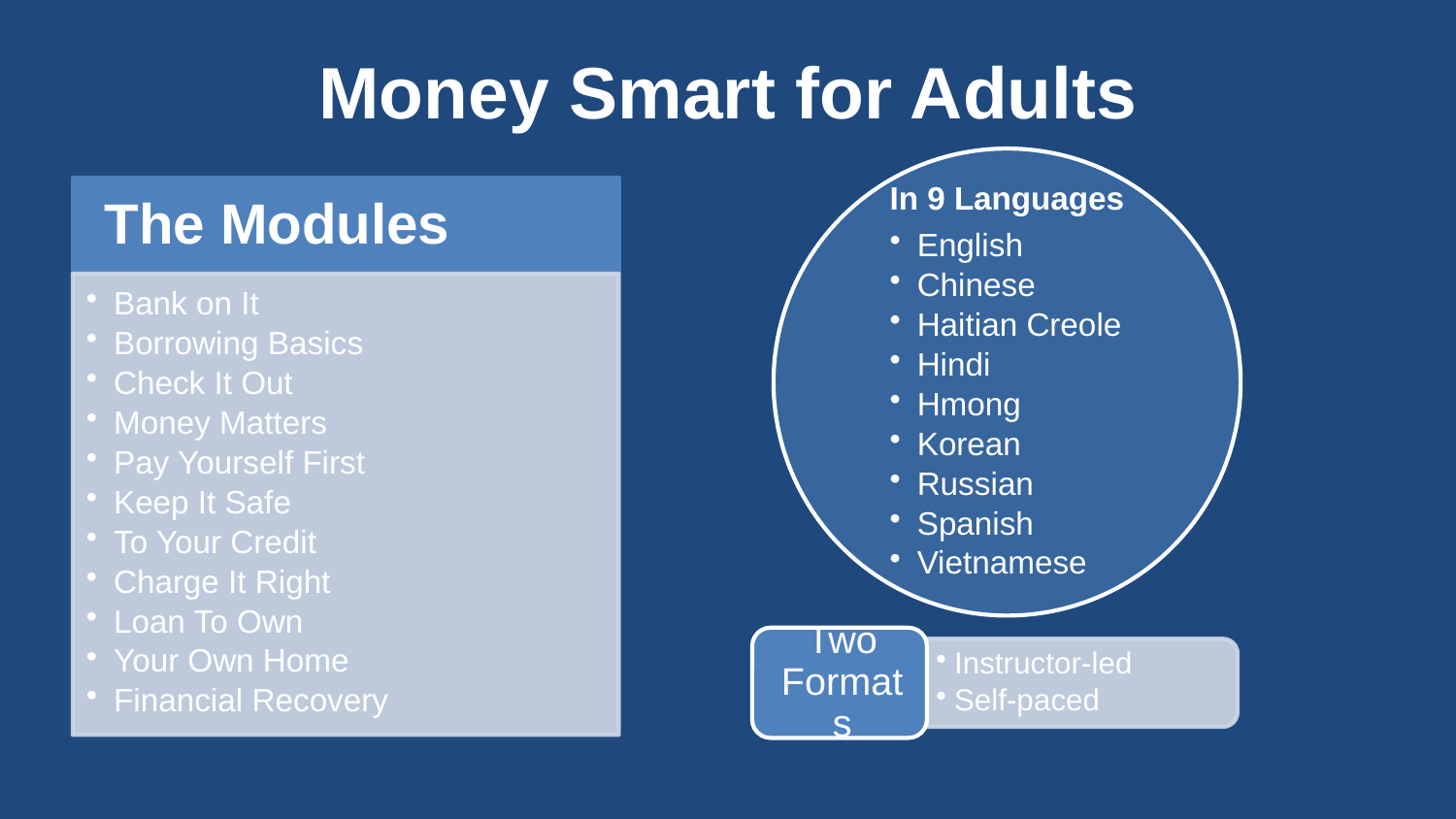

# Money Smart for Adults
In 9 Languages
English
Chinese
Haitian Creole
Hindi
Hmong
Korean
Russian
Spanish
Vietnamese
The Modules
Bank on It
Borrowing Basics
Check It Out
Money Matters
Pay Yourself First
Keep It Safe
To Your Credit
Charge It Right
Loan To Own
Your Own Home
Financial Recovery
Instructor-led
Self-paced
Two Formats